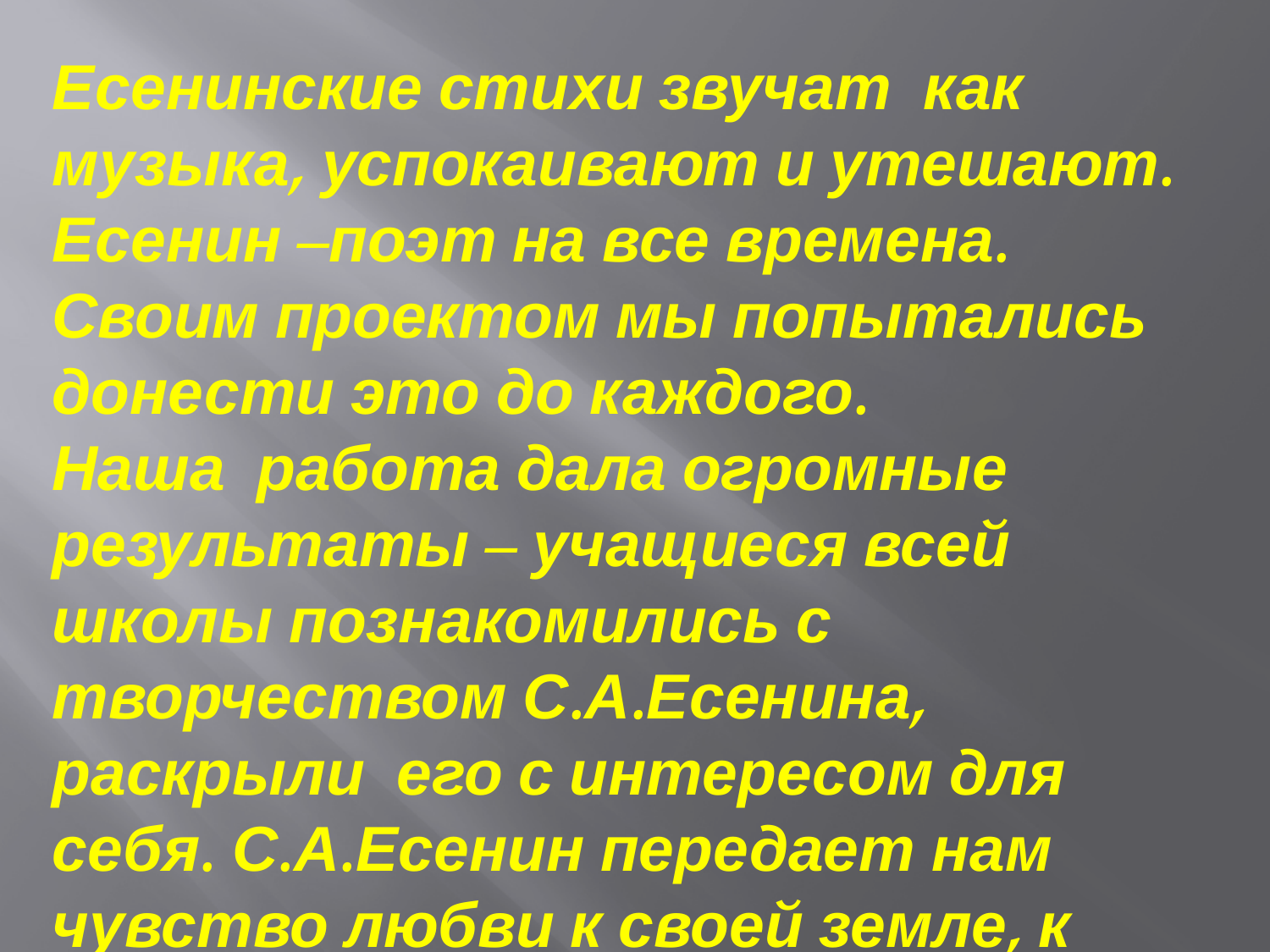

Есенинские стихи звучат  как музыка, успокаивают и утешают.
Есенин –поэт на все времена. Своим проектом мы попытались донести это до каждого.
Наша  работа дала огромные результаты – учащиеся всей школы познакомились с творчеством С.А.Есенина, раскрыли  его с интересом для себя. С.А.Есенин передает нам чувство любви к своей земле, к людям.